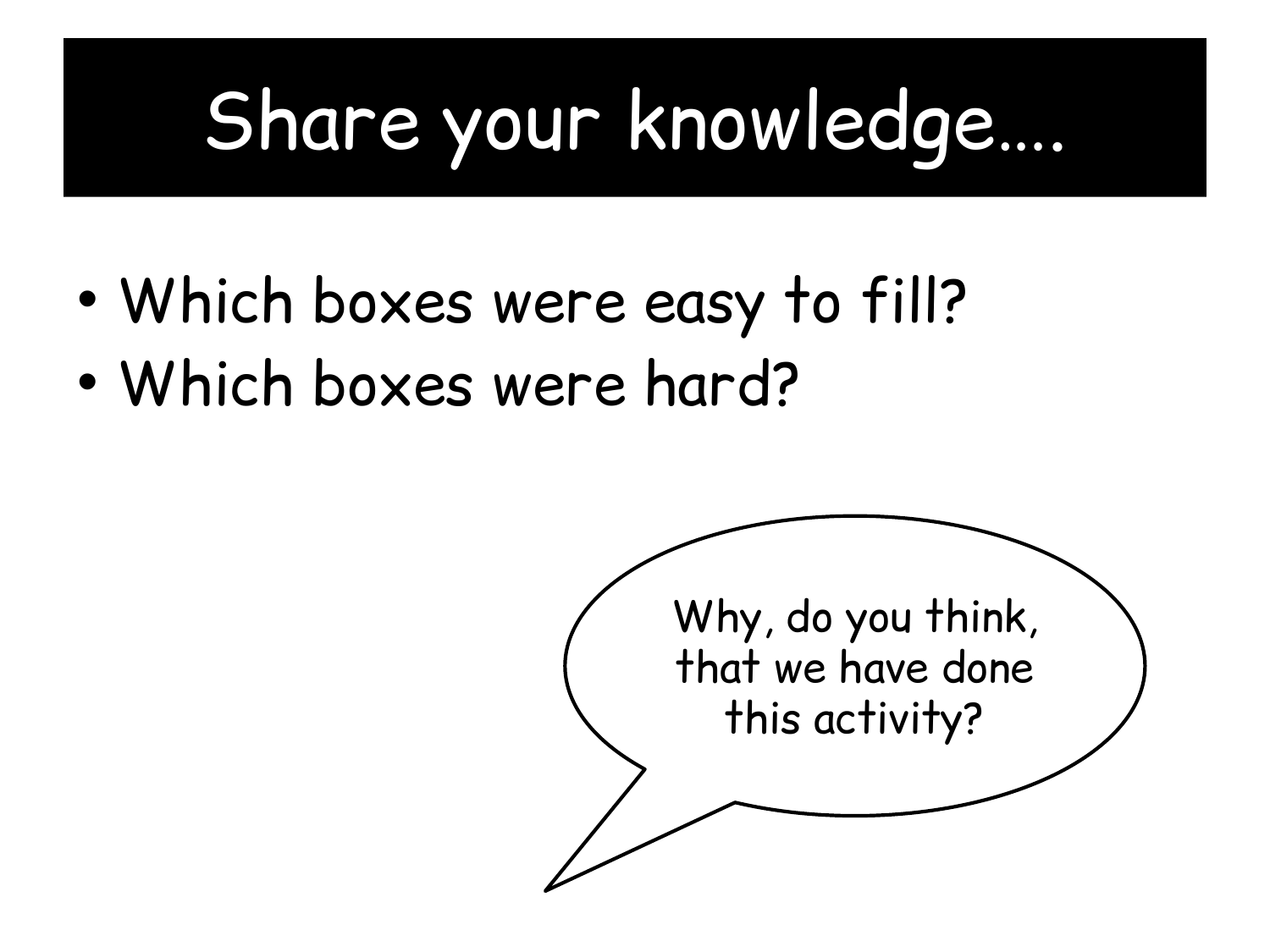

# Share your knowledge….
Which boxes were easy to fill?
Which boxes were hard?

Why, do you think, that we have done this activity?